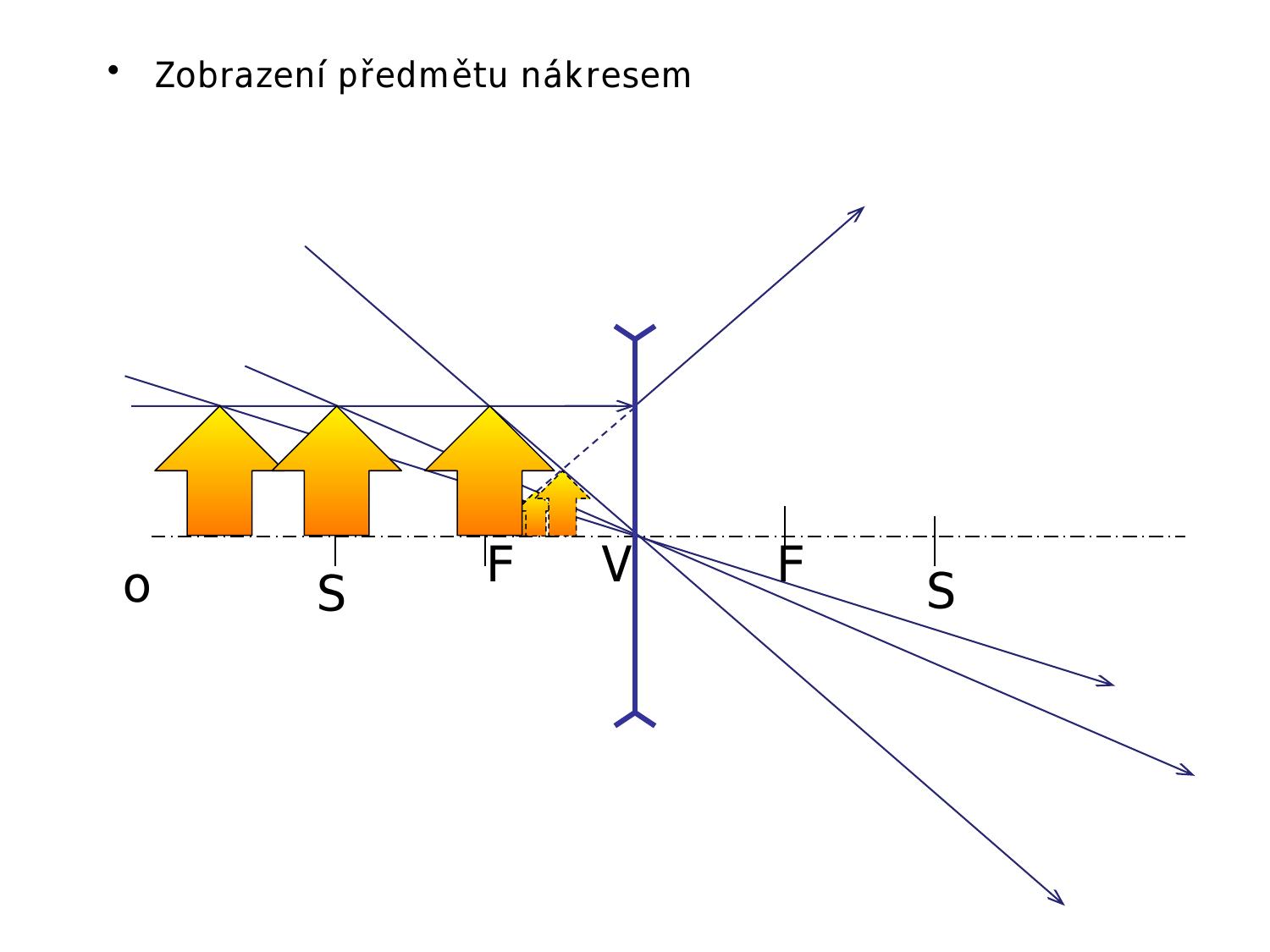

Zobrazení předmětu nákresem

F
V
F
o
S
S